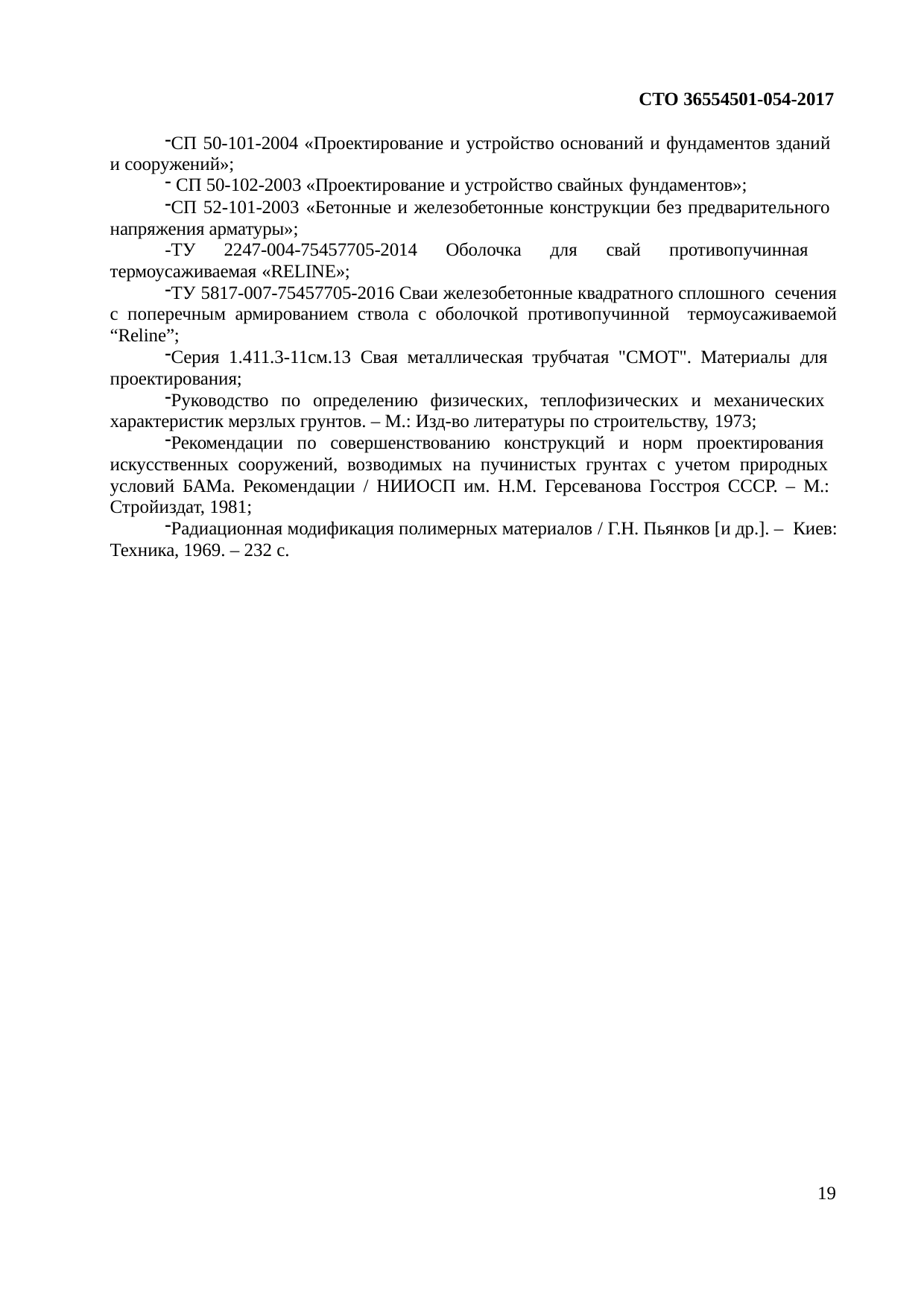

СТО 36554501-054-2017

СП 50-101-2004 «Проектирование и устройство оснований и фундаментов зданий  и сооружений»;
СП 50-102-2003 «Проектирование и устройство свайных фундаментов»;
СП 52-101-2003 «Бетонные и железобетонные конструкции без предварительного  напряжения арматуры»;
-ТУ 2247-004-75457705-2014 Оболочка для свай противопучинная  термоусаживаемая «RELINE»;
ТУ 5817-007-75457705-2016 Сваи железобетонные квадратного сплошного  сечения с поперечным армированием ствола с оболочкой противопучинной  термоусаживаемой “Reline”;
Серия 1.411.3-11см.13 Свая металлическая трубчатая "СМОТ". Материалы для  проектирования;
Руководство по определению физических, теплофизических и механических  характеристик мерзлых грунтов. – М.: Изд-во литературы по строительству, 1973;
Рекомендации по совершенствованию конструкций и норм проектирования  искусственных сооружений, возводимых на пучинистых грунтах с учетом природных  условий БАМа. Рекомендации / НИИОСП им. Н.М. Герсеванова Госстроя СССР. – М.:  Стройиздат, 1981;
Радиационная модификация полимерных материалов / Г.Н. Пьянков [и др.]. –  Киев: Техника, 1969. – 232 с.
19